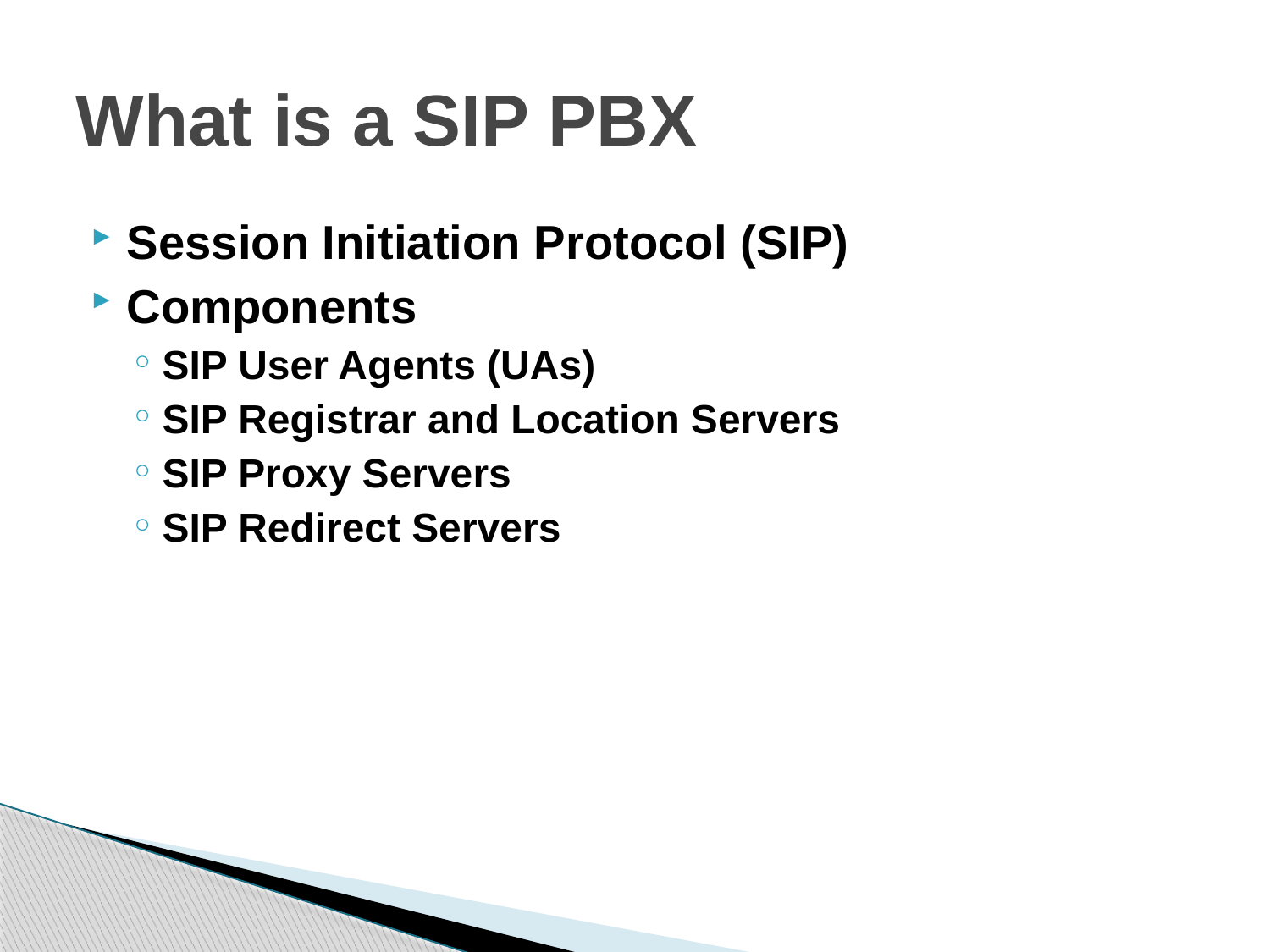

# What is a SIP PBX
Session Initiation Protocol (SIP)
Components
SIP User Agents (UAs)
SIP Registrar and Location Servers
SIP Proxy Servers
SIP Redirect Servers